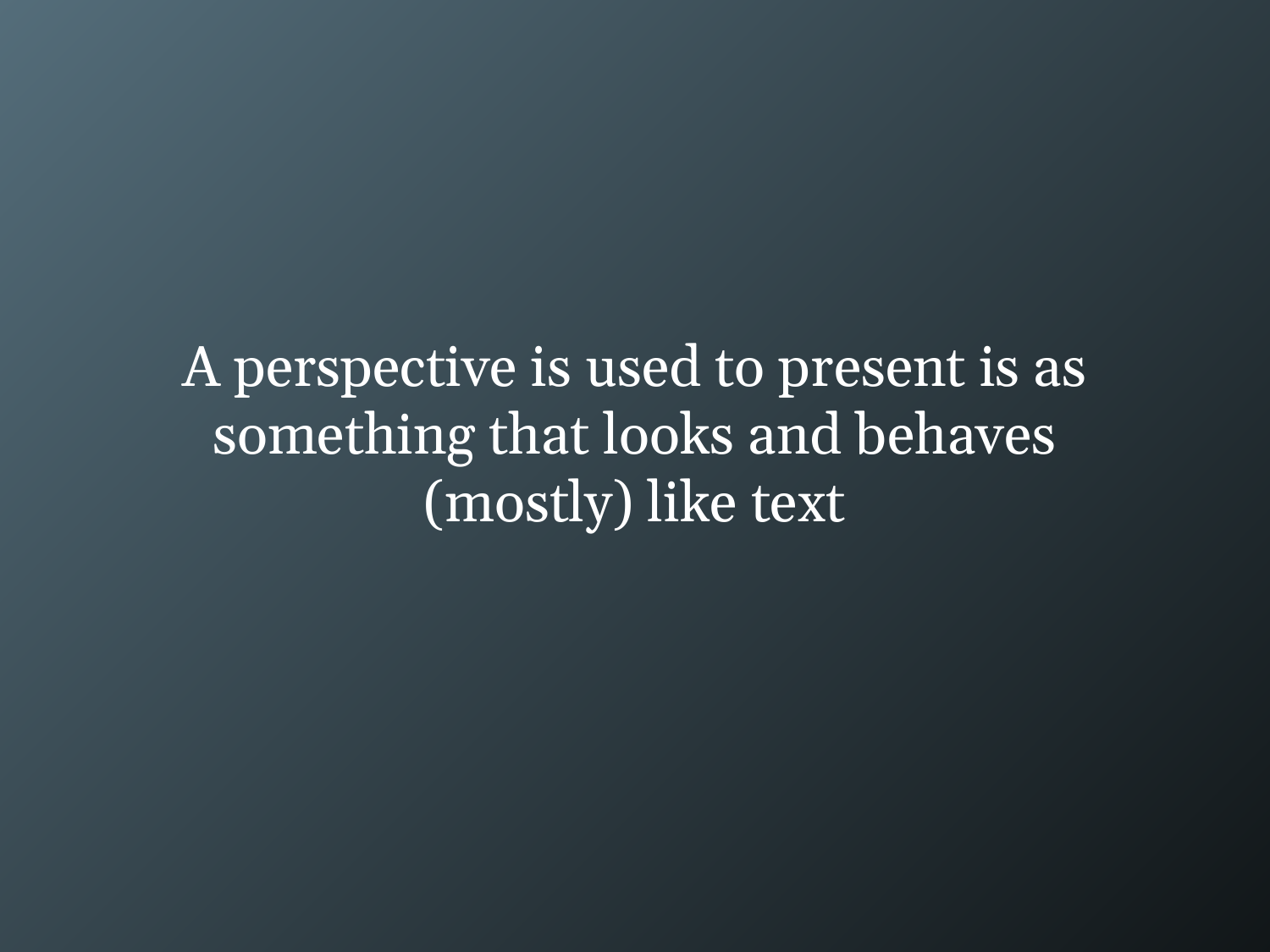

# A perspective is used to present is as something that looks and behaves (mostly) like text